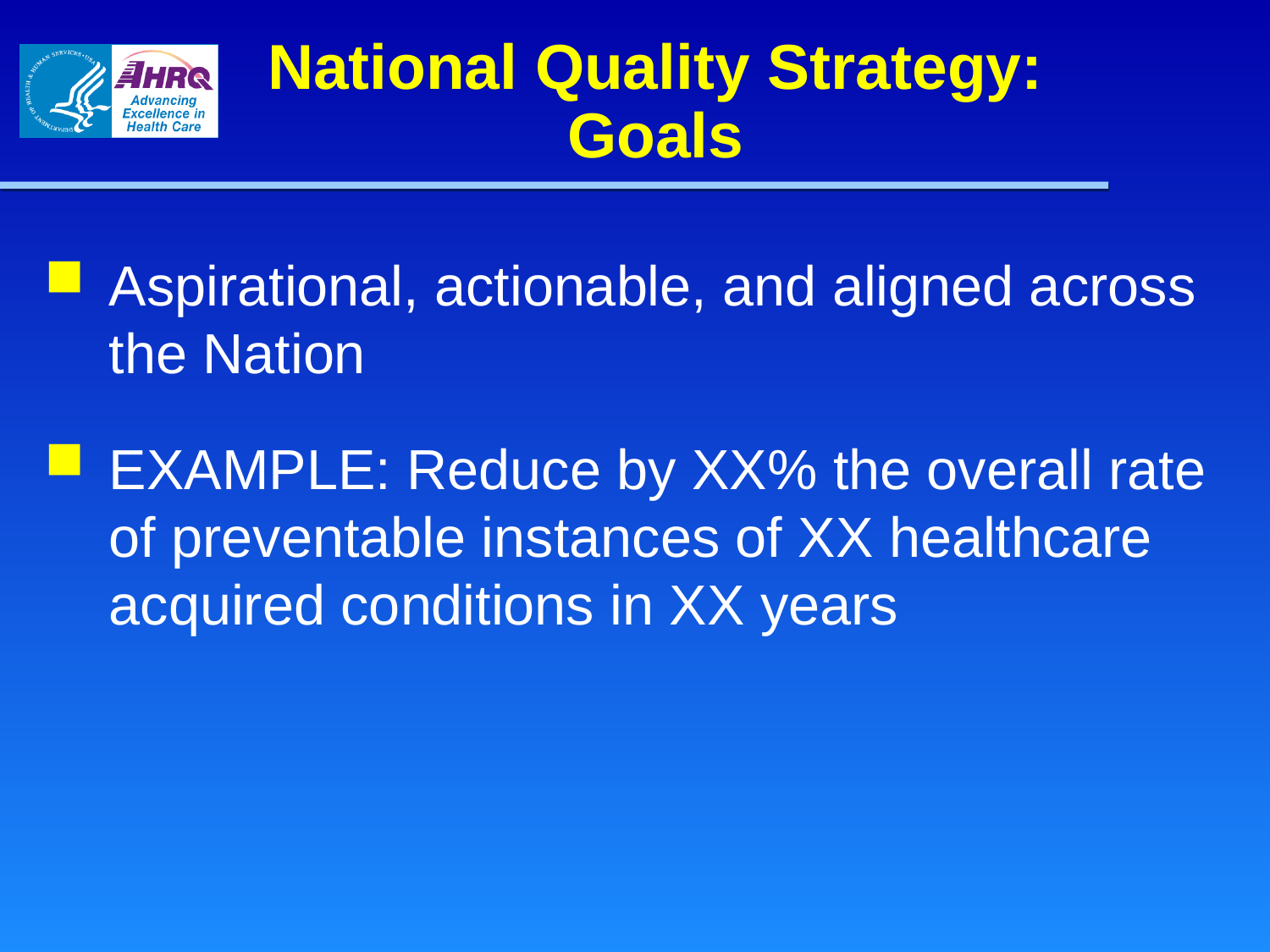

National Quality Strategy: Goals
Aspirational, actionable, and aligned across the Nation
EXAMPLE: Reduce by XX% the overall rate of preventable instances of XX healthcare acquired conditions in XX years